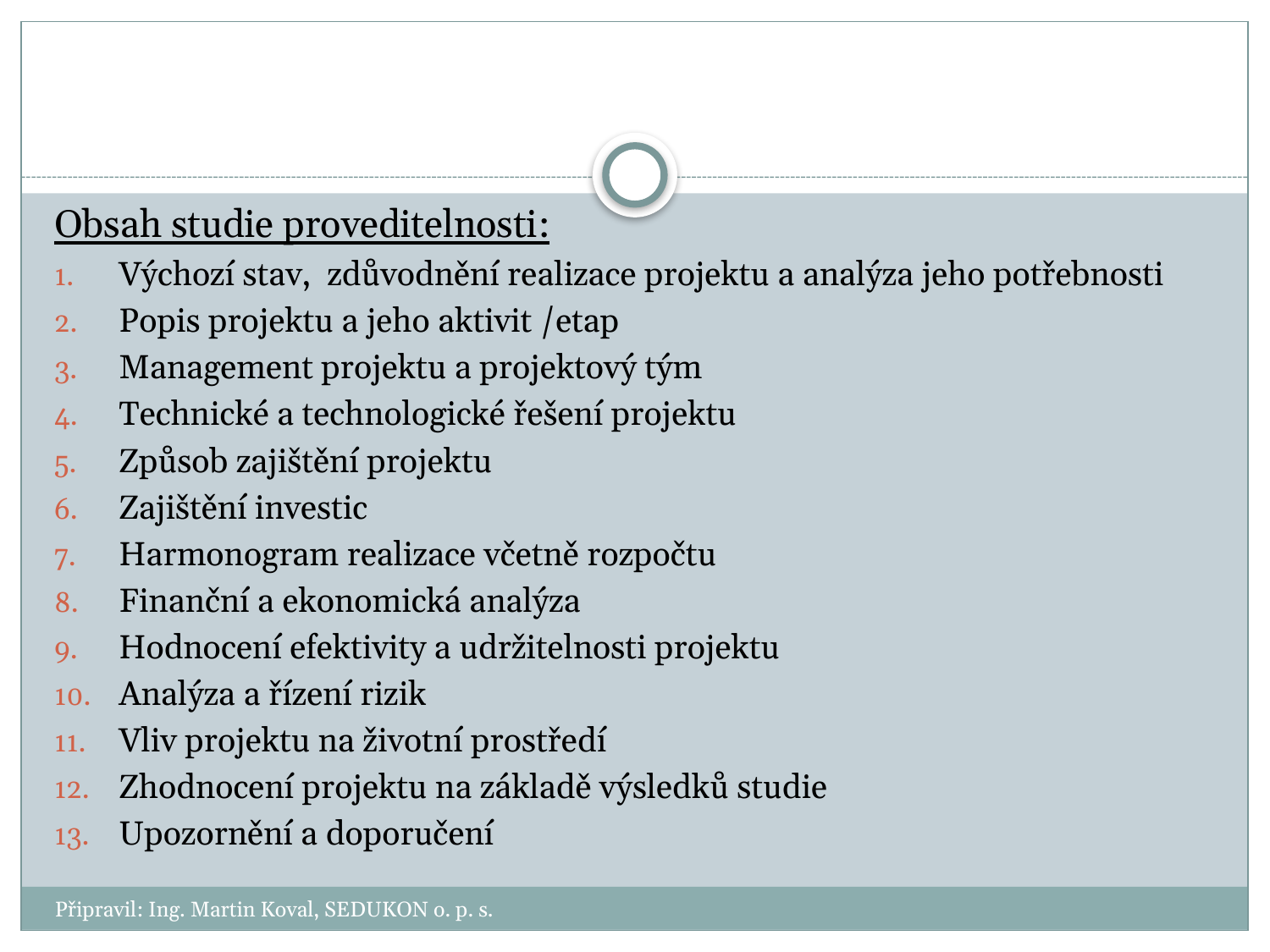

#
Obsah studie proveditelnosti:
Výchozí stav,  zdůvodnění realizace projektu a analýza jeho potřebnosti
Popis projektu a jeho aktivit /etap
Management projektu a projektový tým
Technické a technologické řešení projektu
Způsob zajištění projektu
Zajištění investic
Harmonogram realizace včetně rozpočtu
Finanční a ekonomická analýza
Hodnocení efektivity a udržitelnosti projektu
Analýza a řízení rizik
Vliv projektu na životní prostředí
Zhodnocení projektu na základě výsledků studie
Upozornění a doporučení

Připravil: Ing. Martin Koval, SEDUKON o. p. s.